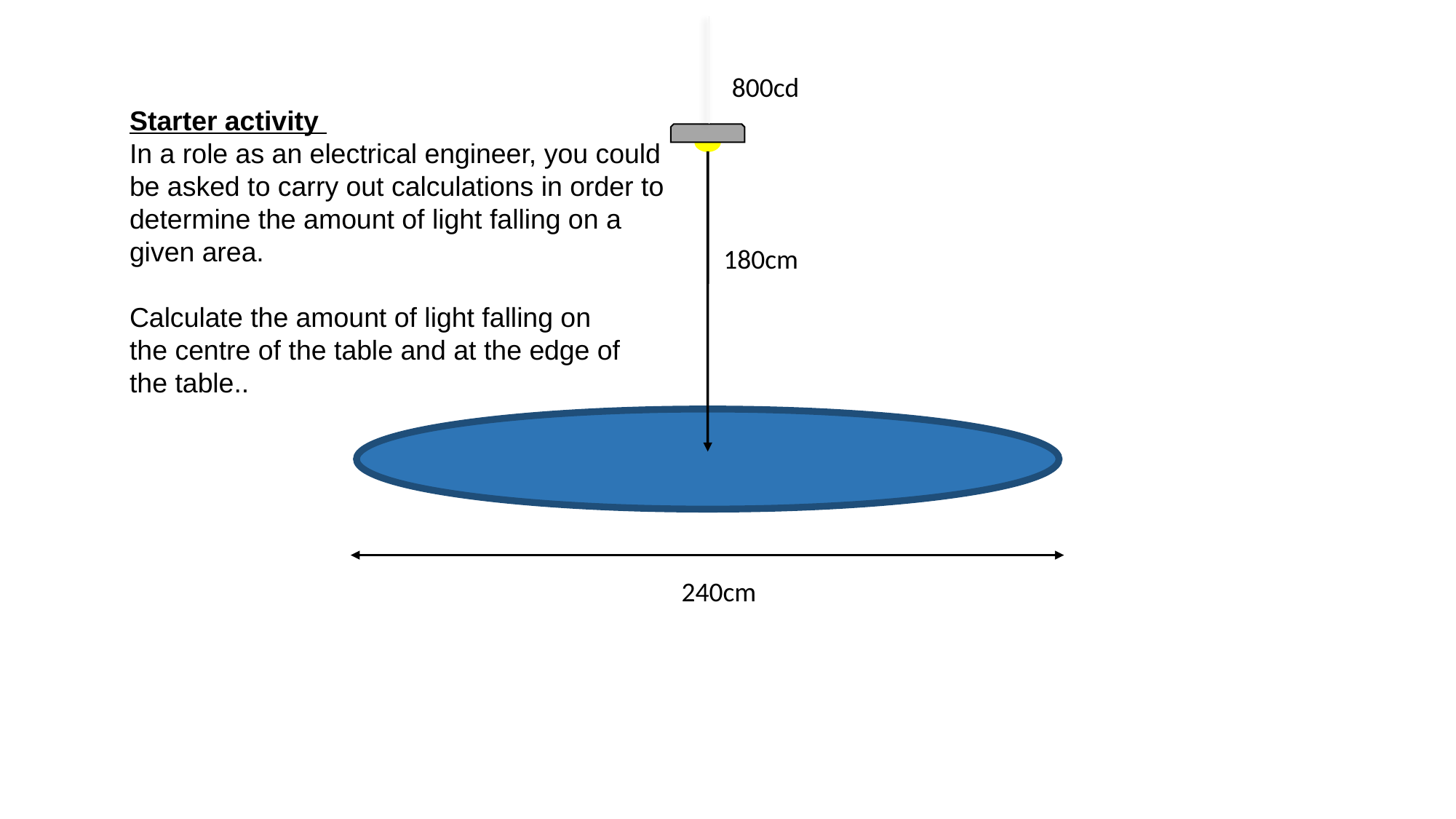

800cd
Starter activity
In a role as an electrical engineer, you could be asked to carry out calculations in order to determine the amount of light falling on a given area.

Calculate the amount of light falling on the centre of the table and at the edge of the table..

180cm

240cm